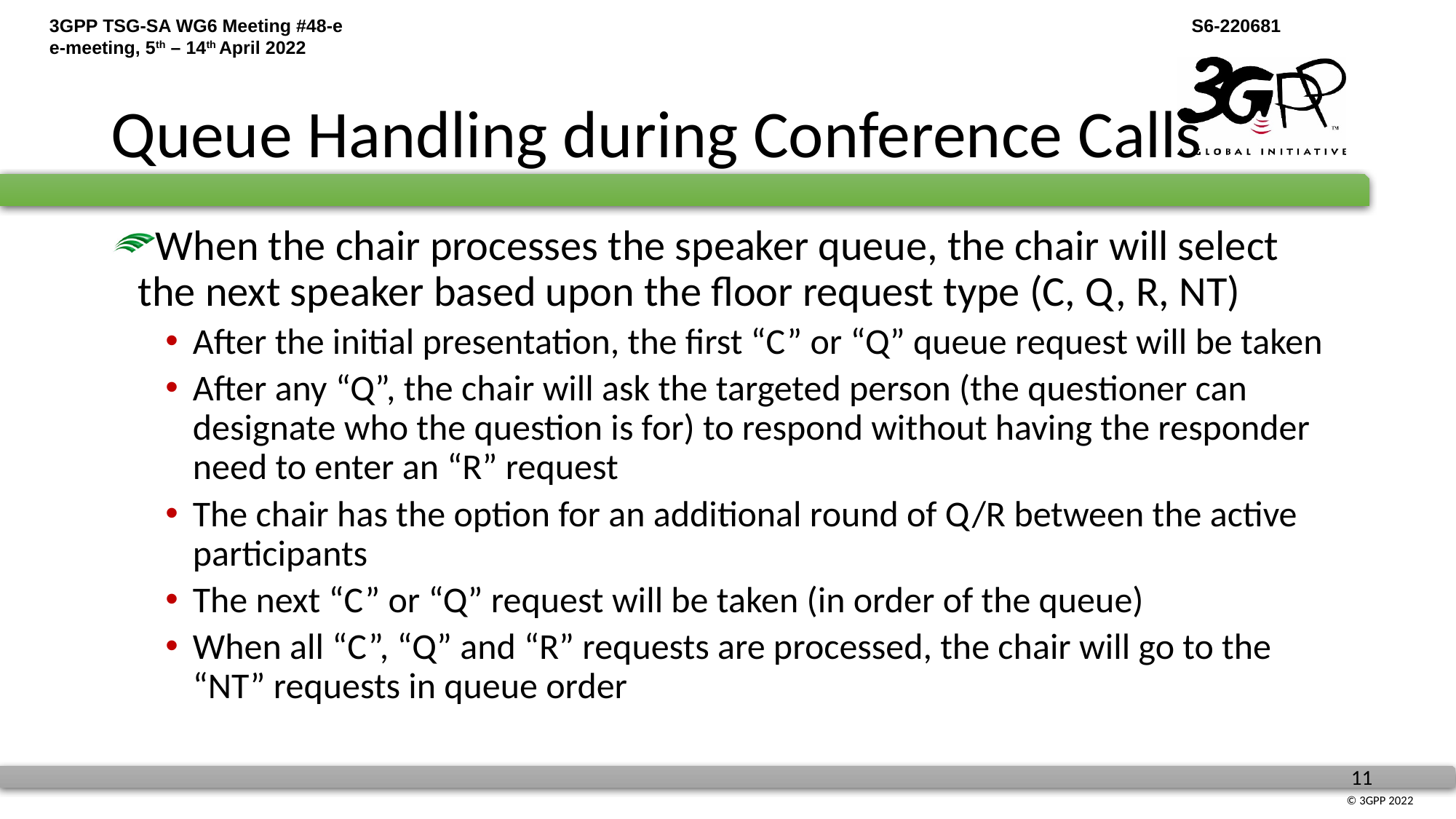

# Queue Handling during Conference Calls
When the chair processes the speaker queue, the chair will select the next speaker based upon the floor request type (C, Q, R, NT)
After the initial presentation, the first “C” or “Q” queue request will be taken
After any “Q”, the chair will ask the targeted person (the questioner can designate who the question is for) to respond without having the responder need to enter an “R” request
The chair has the option for an additional round of Q/R between the active participants
The next “C” or “Q” request will be taken (in order of the queue)
When all “C”, “Q” and “R” requests are processed, the chair will go to the “NT” requests in queue order